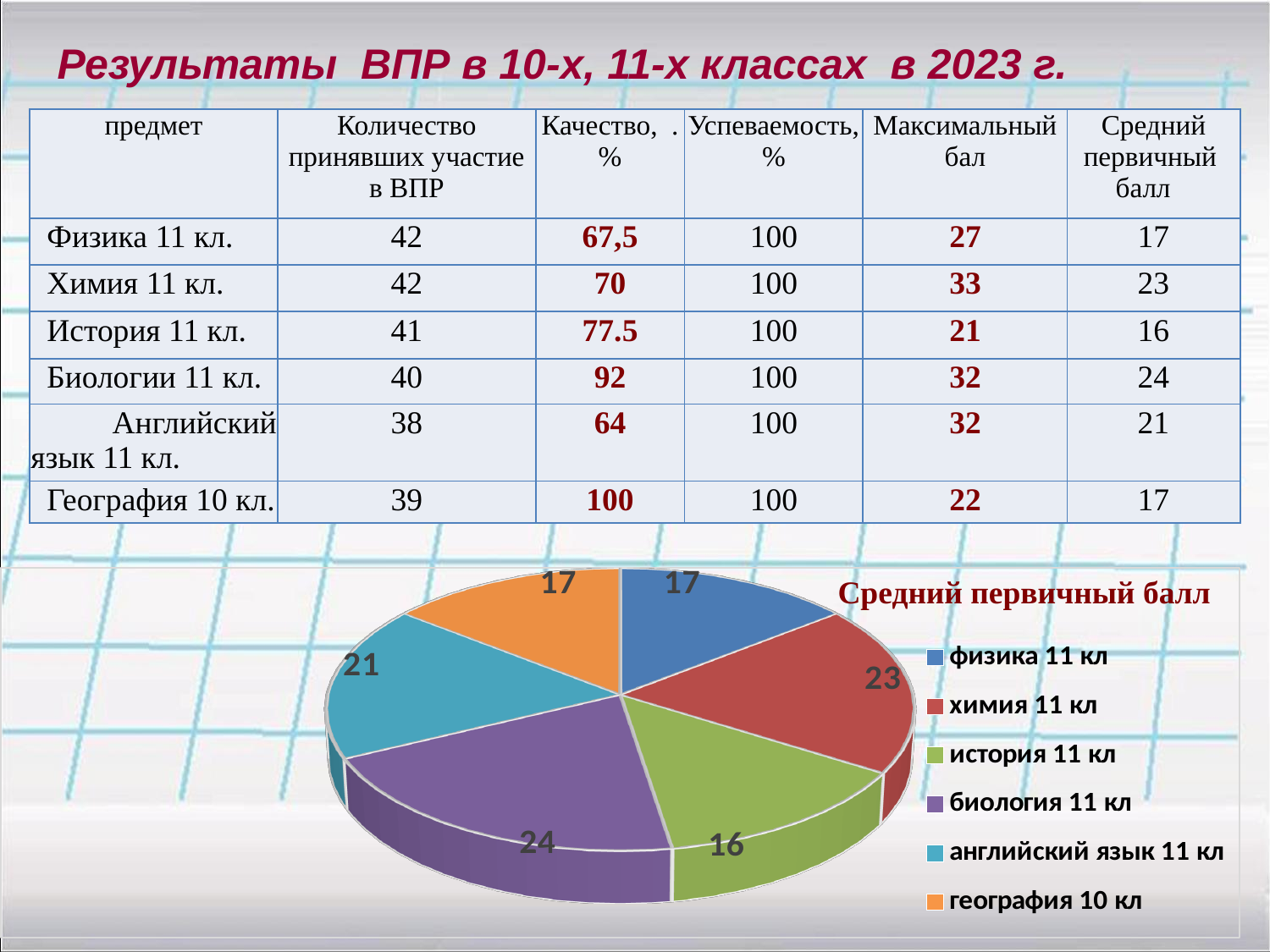

Результаты  ВПР в 10-х, 11-х классах  в 2023 г.
| предмет | Количество принявших участие в ВПР | Качество, .% | Успеваемость, % | Максимальный бал | Средний первичный балл |
| --- | --- | --- | --- | --- | --- |
| Физика 11 кл. | 42 | 67,5 | 100 | 27 | 17 |
| Химия 11 кл. | 42 | 70 | 100 | 33 | 23 |
| История 11 кл. | 41 | 77.5 | 100 | 21 | 16 |
| Биологии 11 кл. | 40 | 92 | 100 | 32 | 24 |
| Английский язык 11 кл. | 38 | 64 | 100 | 32 | 21 |
| География 10 кл. | 39 | 100 | 100 | 22 | 17 |

[unsupported chart]

Средний первичный балл